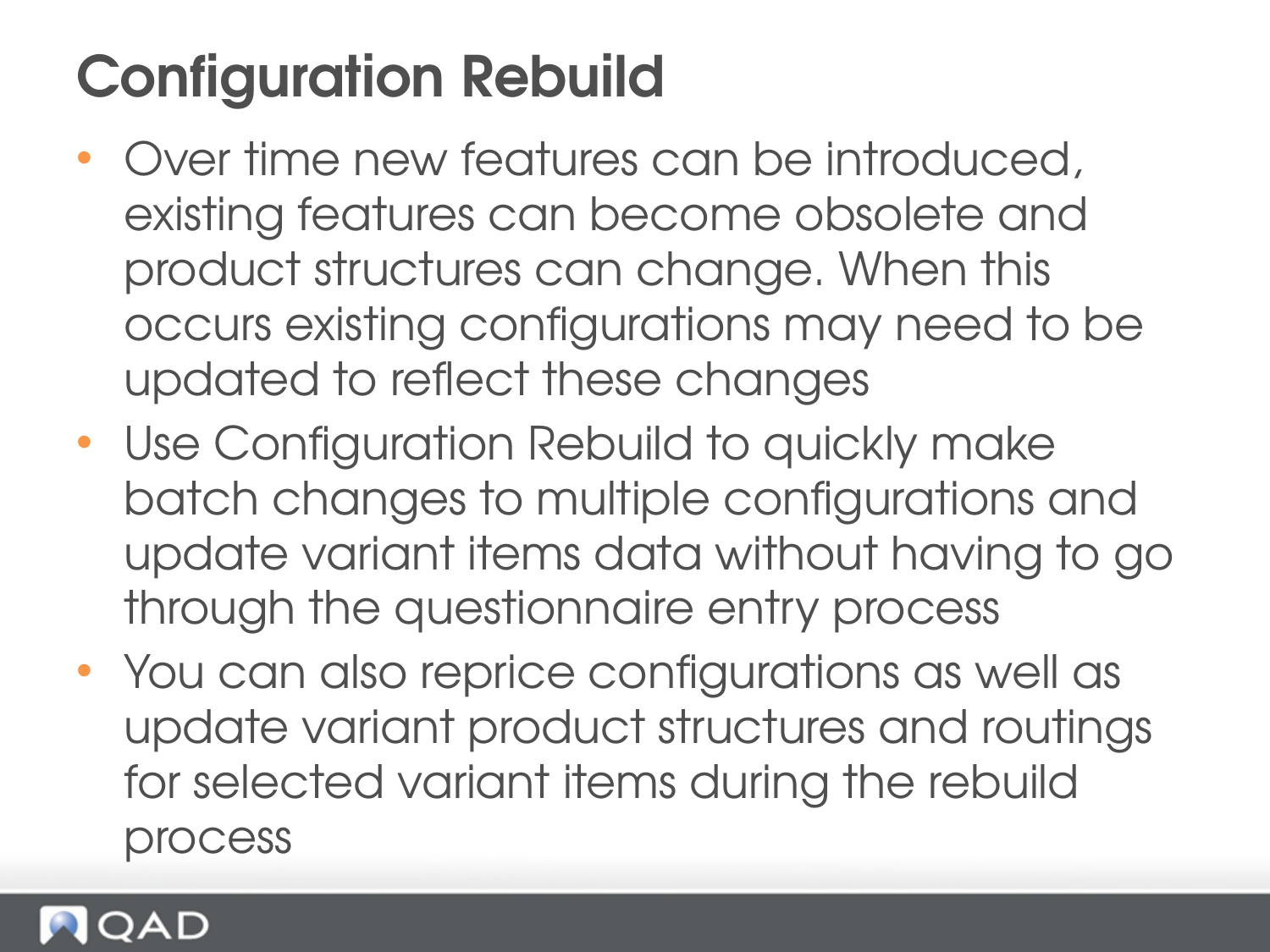

# Configuration Rebuild
Over time new features can be introduced, existing features can become obsolete and product structures can change. When this occurs existing configurations may need to be updated to reflect these changes
Use Configuration Rebuild to quickly make batch changes to multiple configurations and update variant items data without having to go through the questionnaire entry process
You can also reprice configurations as well as update variant product structures and routings for selected variant items during the rebuild process